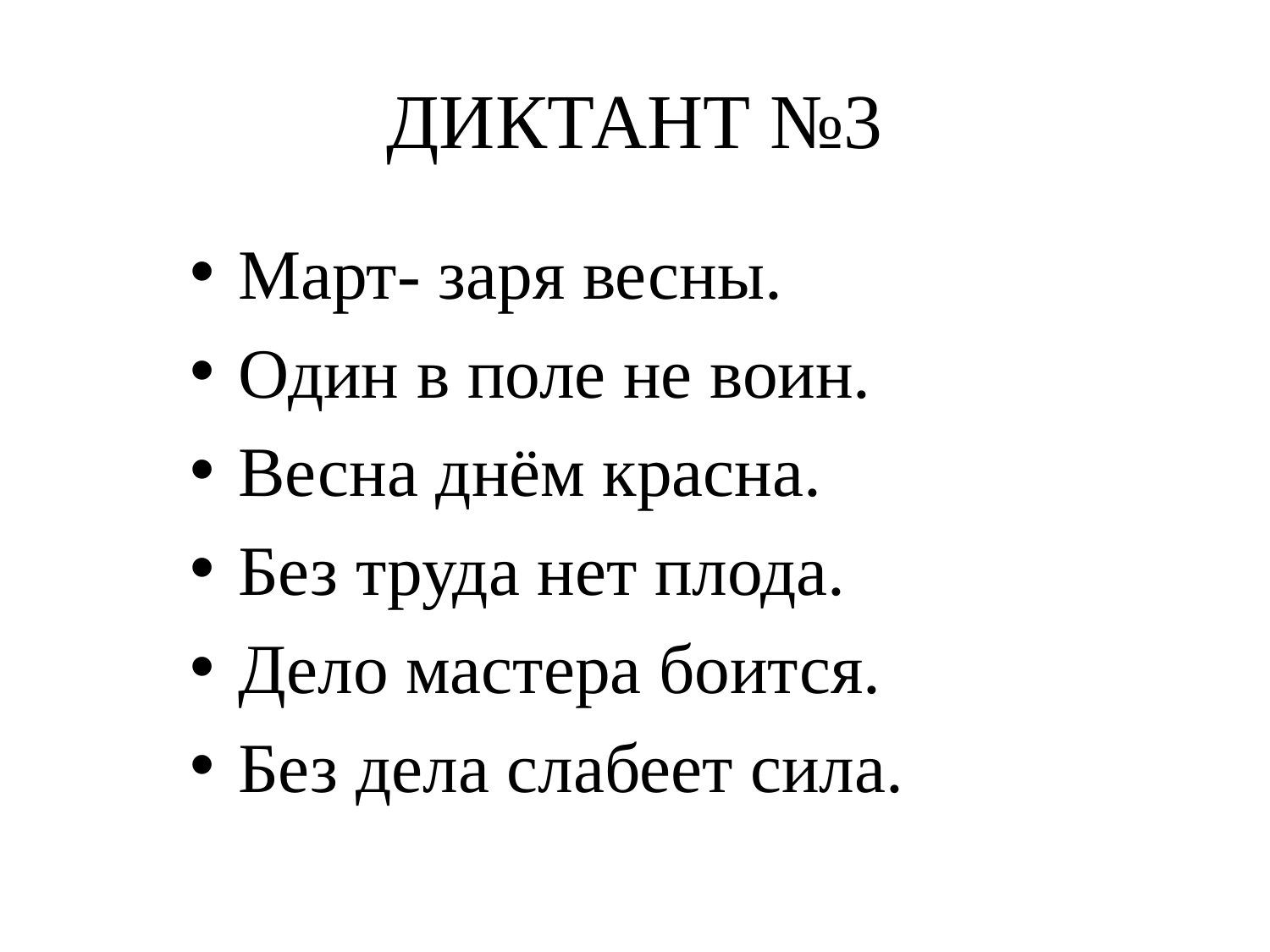

# ДИКТАНТ №3
Март- заря весны.
Один в поле не воин.
Весна днём красна.
Без труда нет плода.
Дело мастера боится.
Без дела слабеет сила.